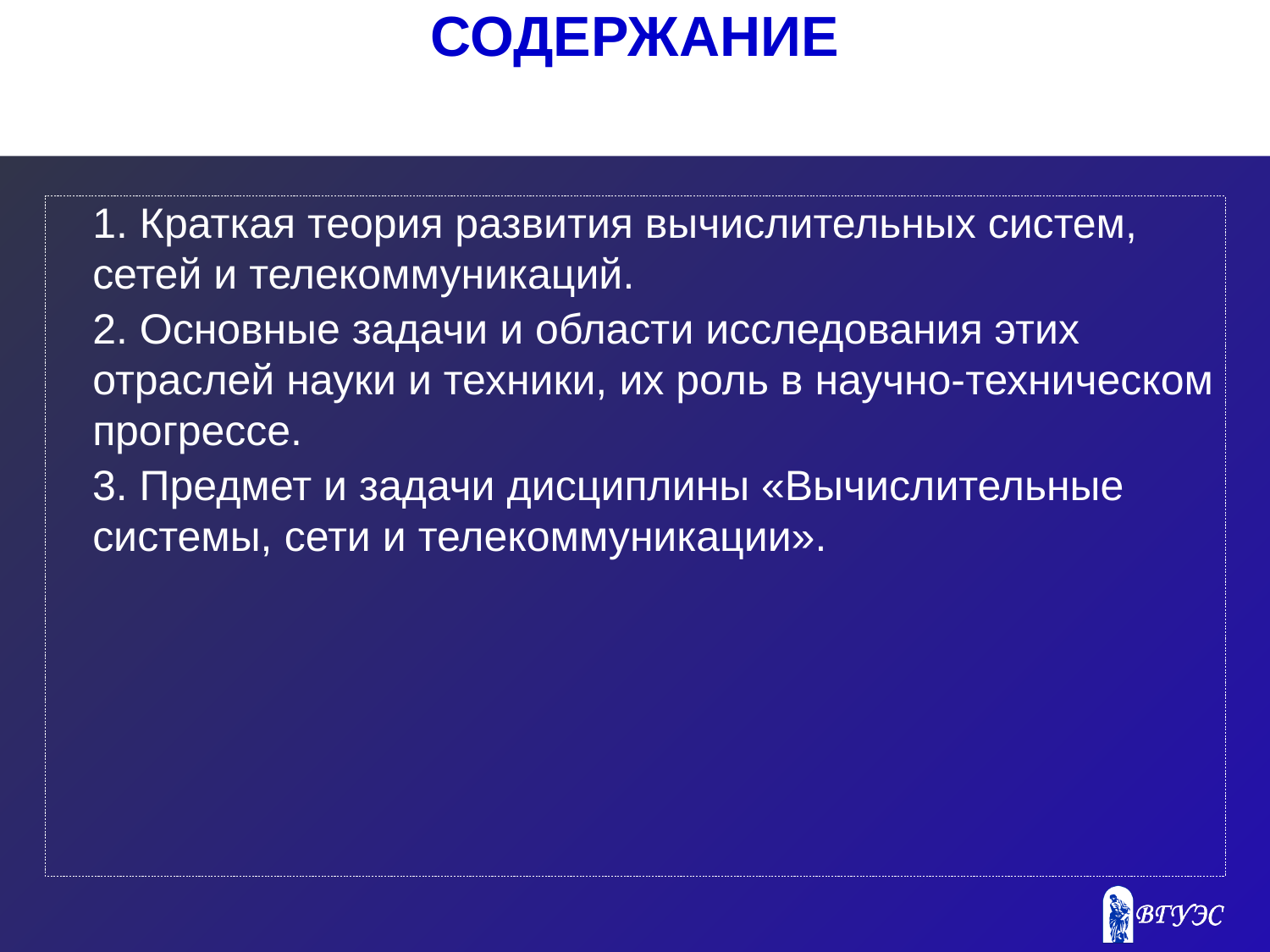

СОДЕРЖАНИЕ

	1. Краткая теория развития вычислительных систем, сетей и телекоммуникаций.
	2. Основные задачи и области исследования этих отраслей науки и техники, их роль в научно-техническом прогрессе.
    3. Предмет и задачи дисциплины «Вычислительные системы, сети и телекоммуникации».

2